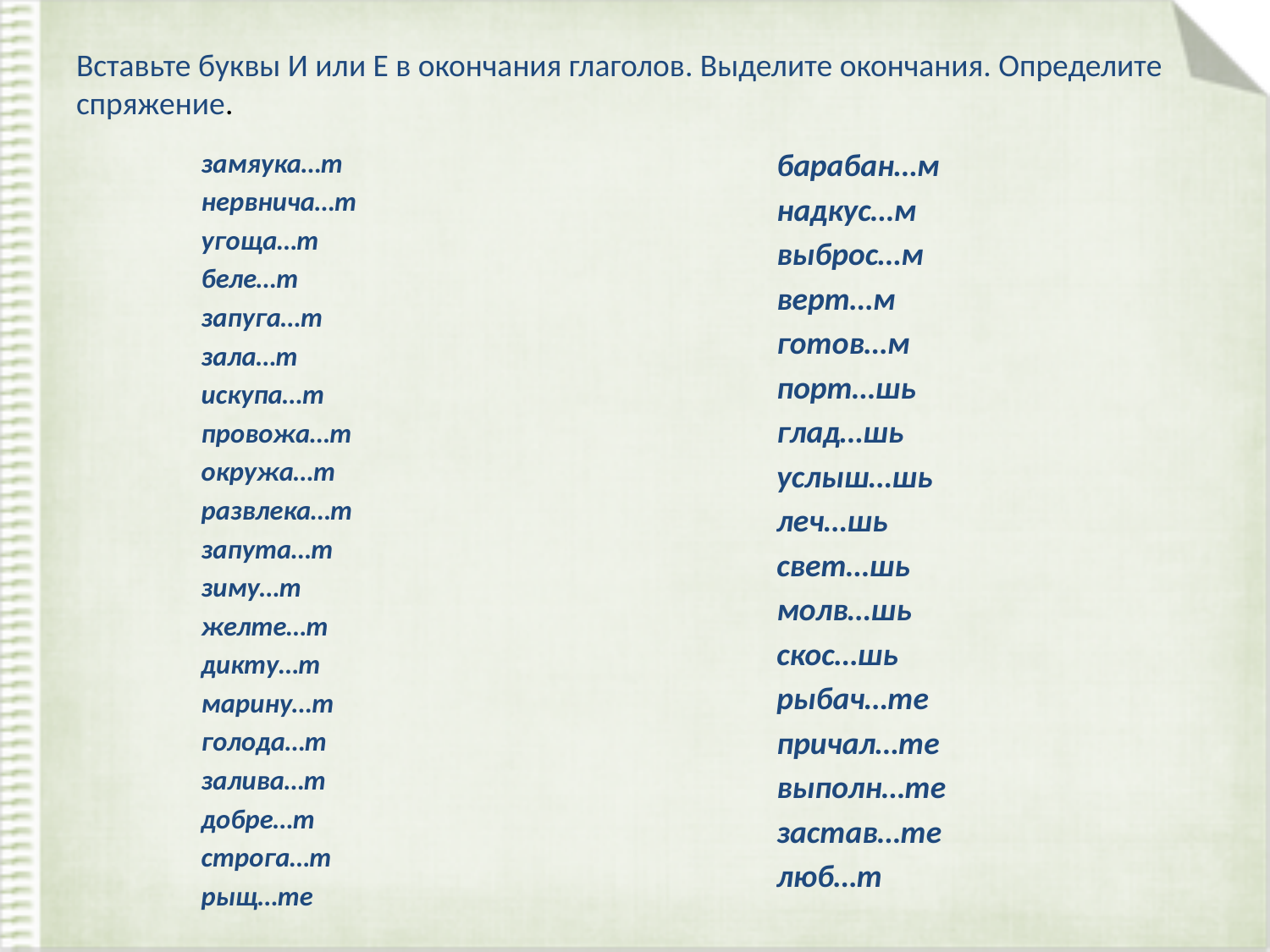

# Вставьте буквы И или Е в окончания глаголов. Выделите окончания. Определите спряжение.
замяука…т
нервнича…т
угоща…т
беле…т
запуга…т
зала…т
искупа…т
провожа…т
окружа…т
развлека…т
запута…т
зиму…т
желте…т
дикту…т
марину…т
голода…т
залива…т
добре…т
строга…т
рыщ…те

барабан…м
надкус…м
выброс…м
верт…м
готов…м
порт…шь
глад…шь
услыш…шь
леч…шь
свет…шь
молв…шь
скос…шь
рыбач…те
причал…те
выполн…те
застав…те
люб…т